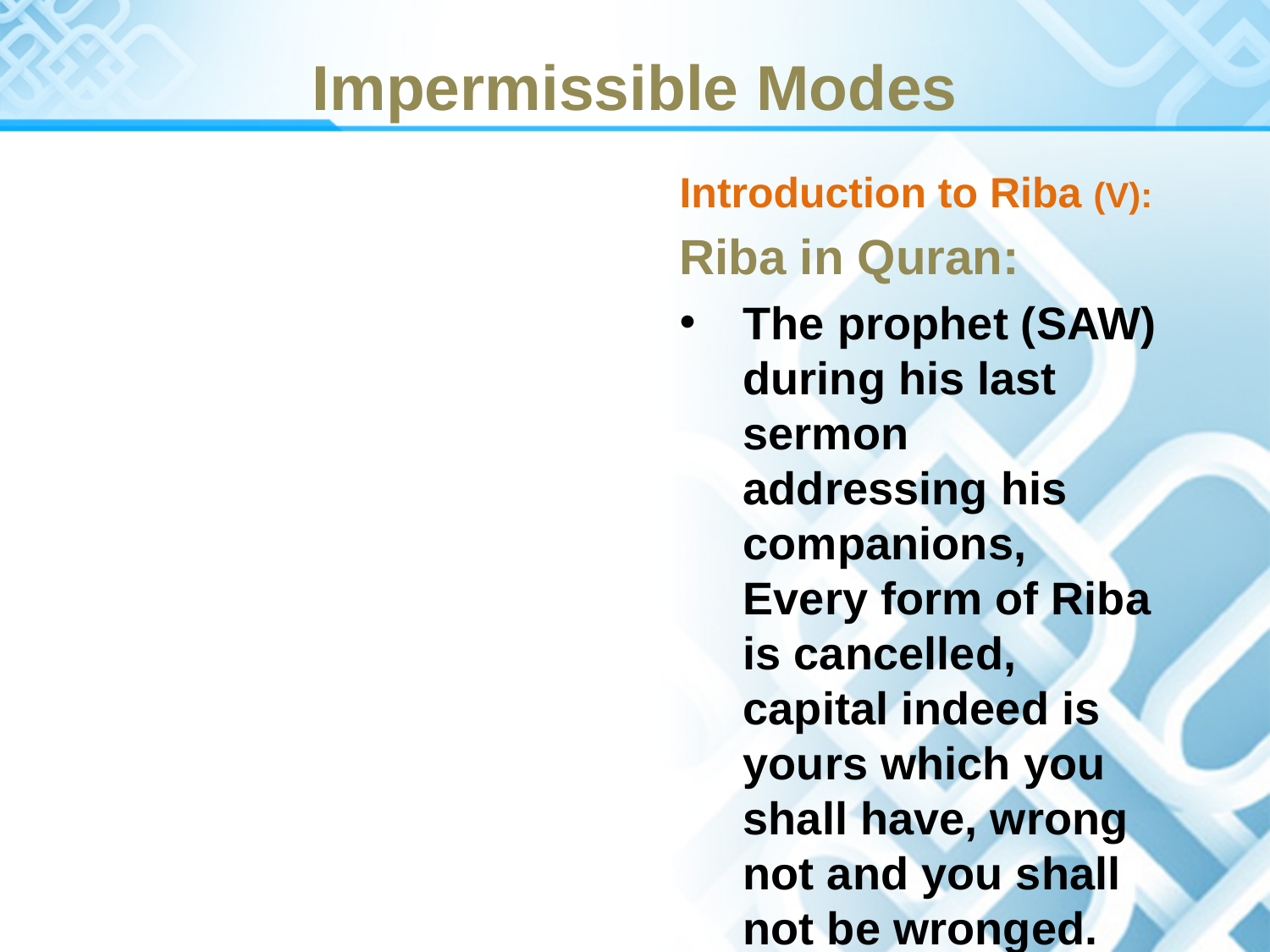

Impermissible Modes
Introduction to Riba (V):
Riba in Quran:
The prophet (SAW) during his last sermon addressing his companions, Every form of Riba is cancelled, capital indeed is yours which you shall have, wrong not and you shall not be wronged. (cont.)